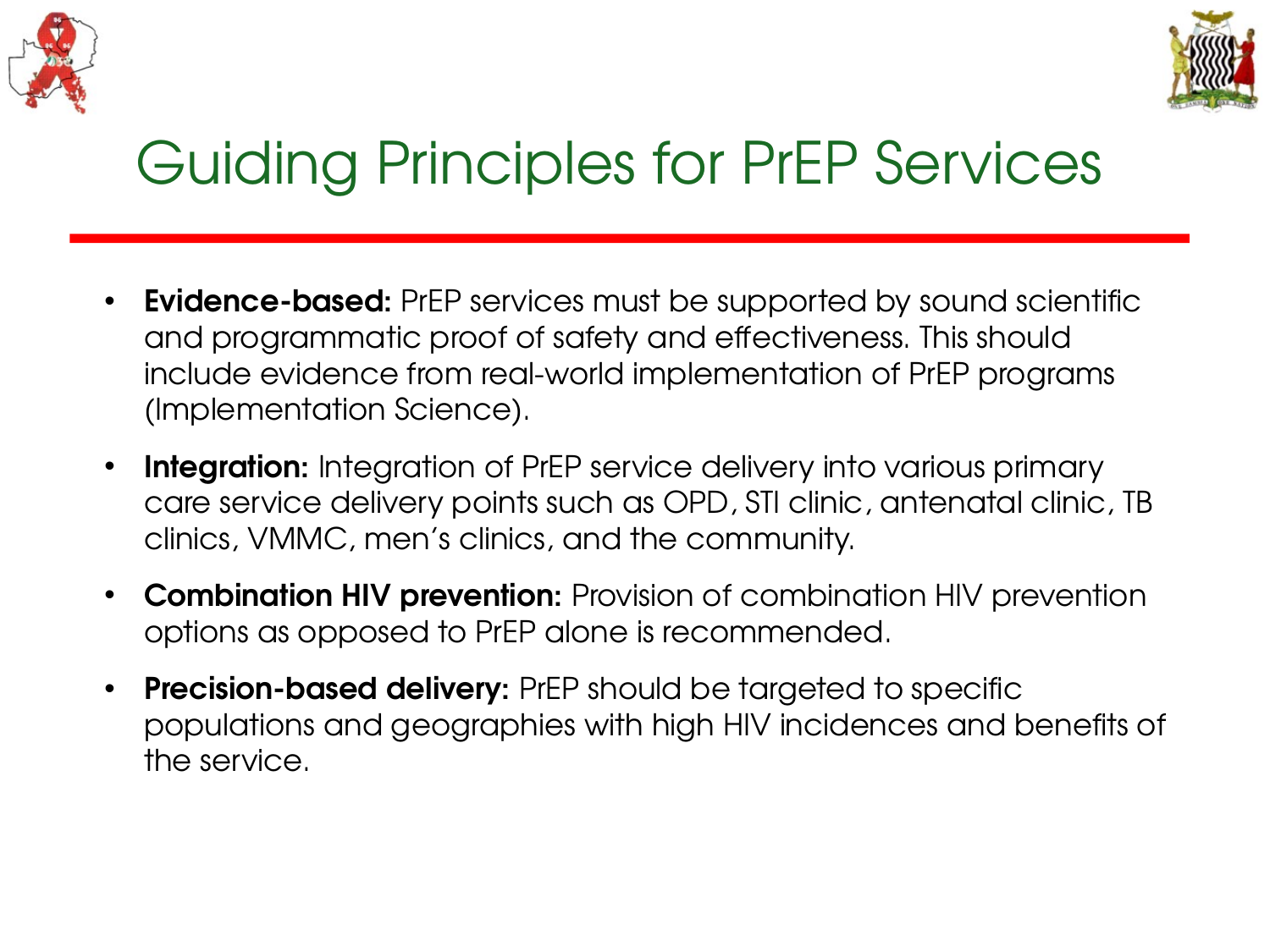

# Guiding Principles for PrEP Services
Evidence-based: PrEP services must be supported by sound scientific and programmatic proof of safety and effectiveness. This should include evidence from real-world implementation of PrEP programs (Implementation Science).
Integration: Integration of PrEP service delivery into various primary care service delivery points such as OPD, STI clinic, antenatal clinic, TB clinics, VMMC, men’s clinics, and the community.
Combination HIV prevention: Provision of combination HIV prevention options as opposed to PrEP alone is recommended.
Precision-based delivery: PrEP should be targeted to specific populations and geographies with high HIV incidences and benefits of the service.